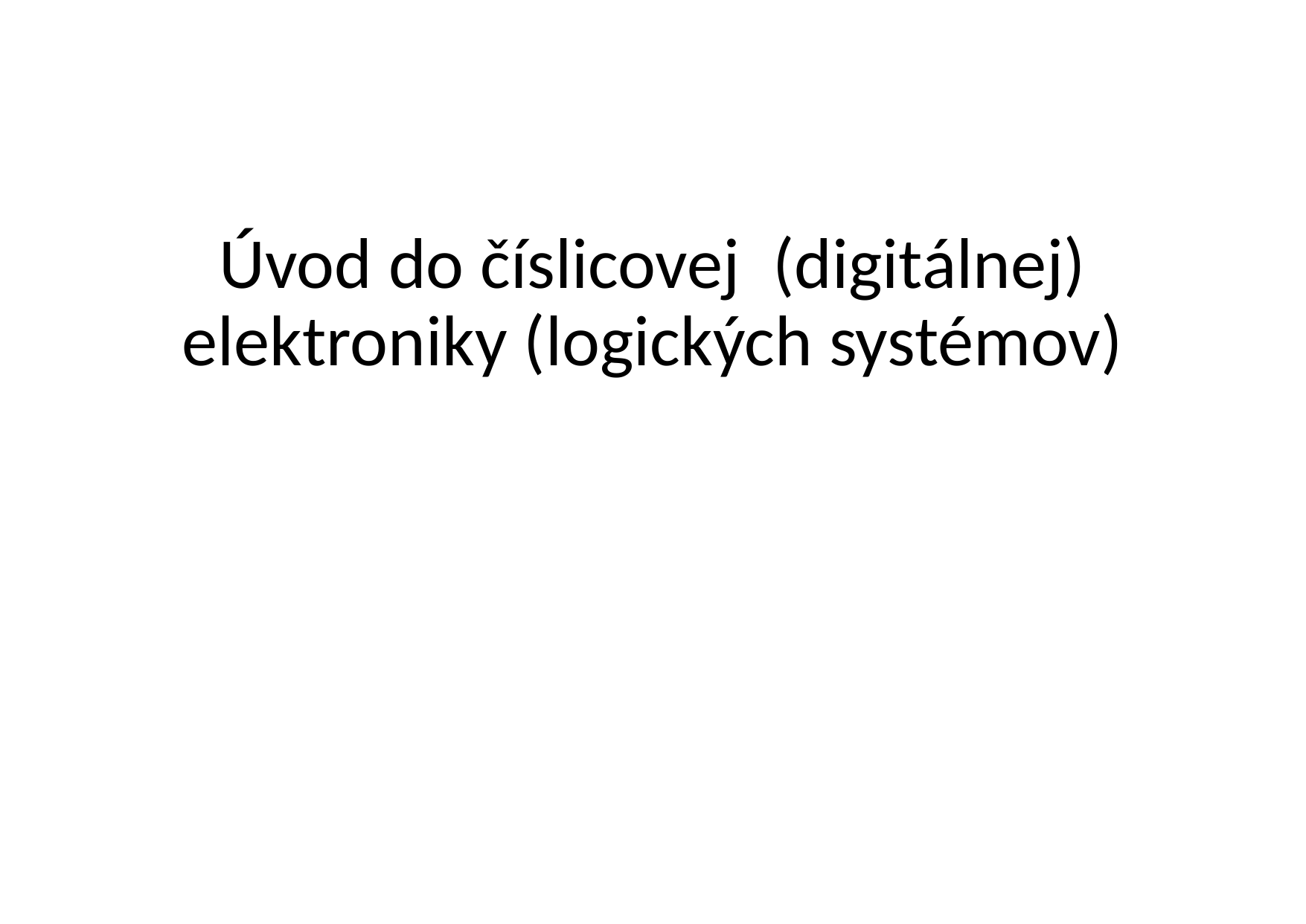

# Úvod do číslicovej  (digitálnej) elektroniky (logických systémov)